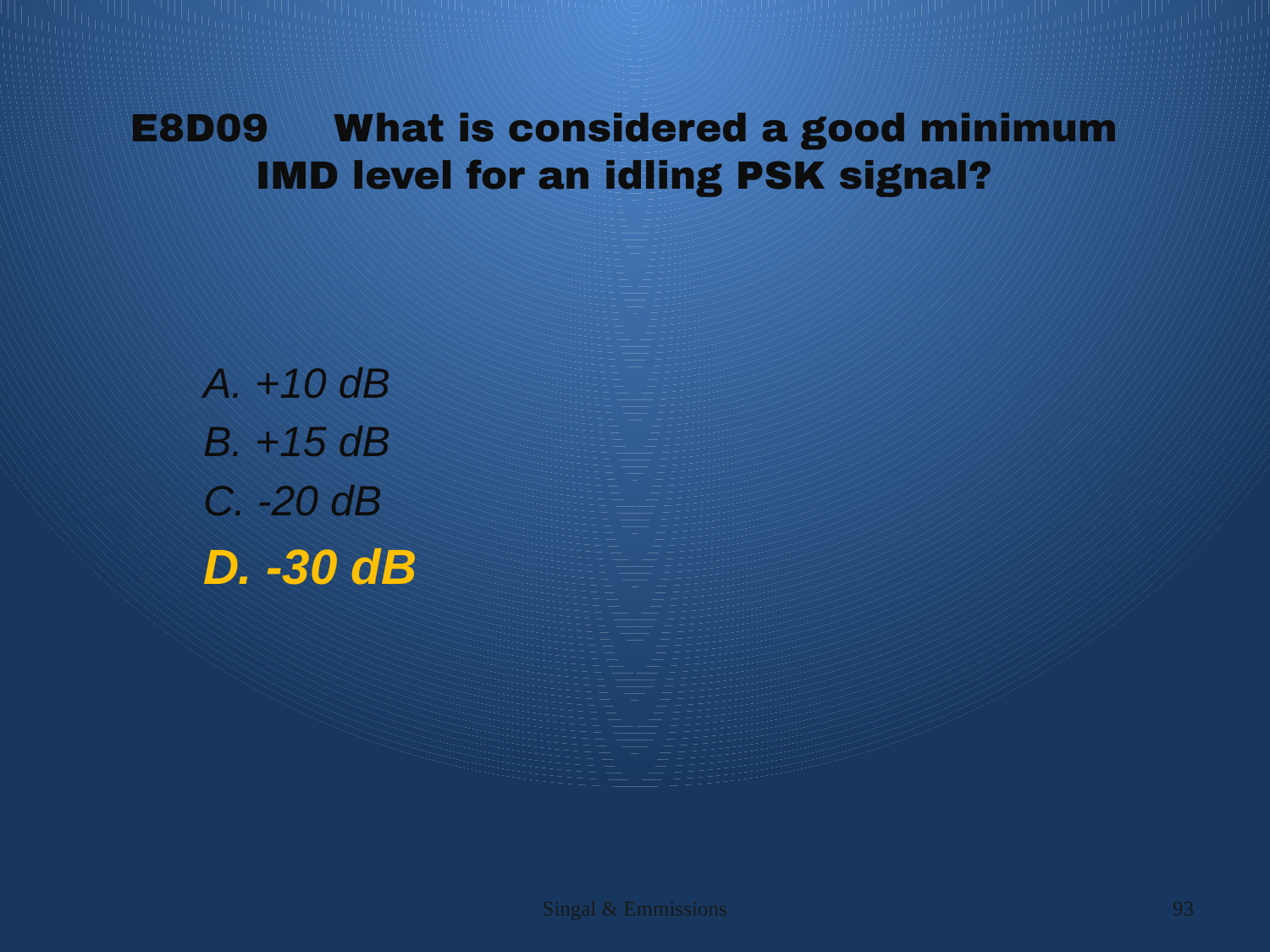

# E8D09     What is considered a good minimum IMD level for an idling PSK signal?
A. +10 dB
B. +15 dB
C. -20 dB
D. -30 dB
Singal & Emmissions
93